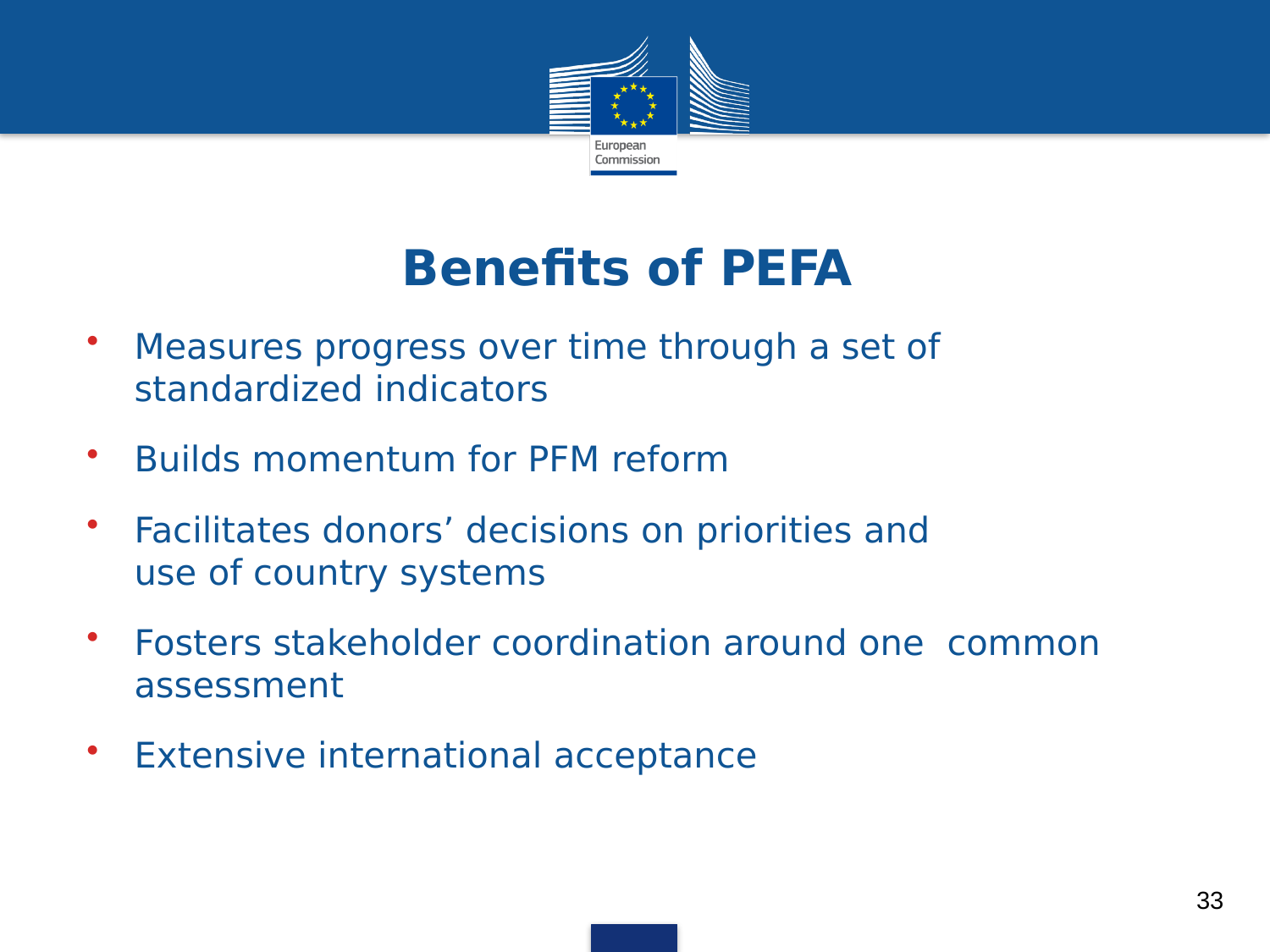

# Benefits of PEFA
Measures progress over time through a set of  standardized indicators
Builds momentum for PFM reform
Facilitates donors’ decisions on priorities and
use of country systems
Fosters stakeholder coordination around one  common assessment
Extensive international acceptance
33